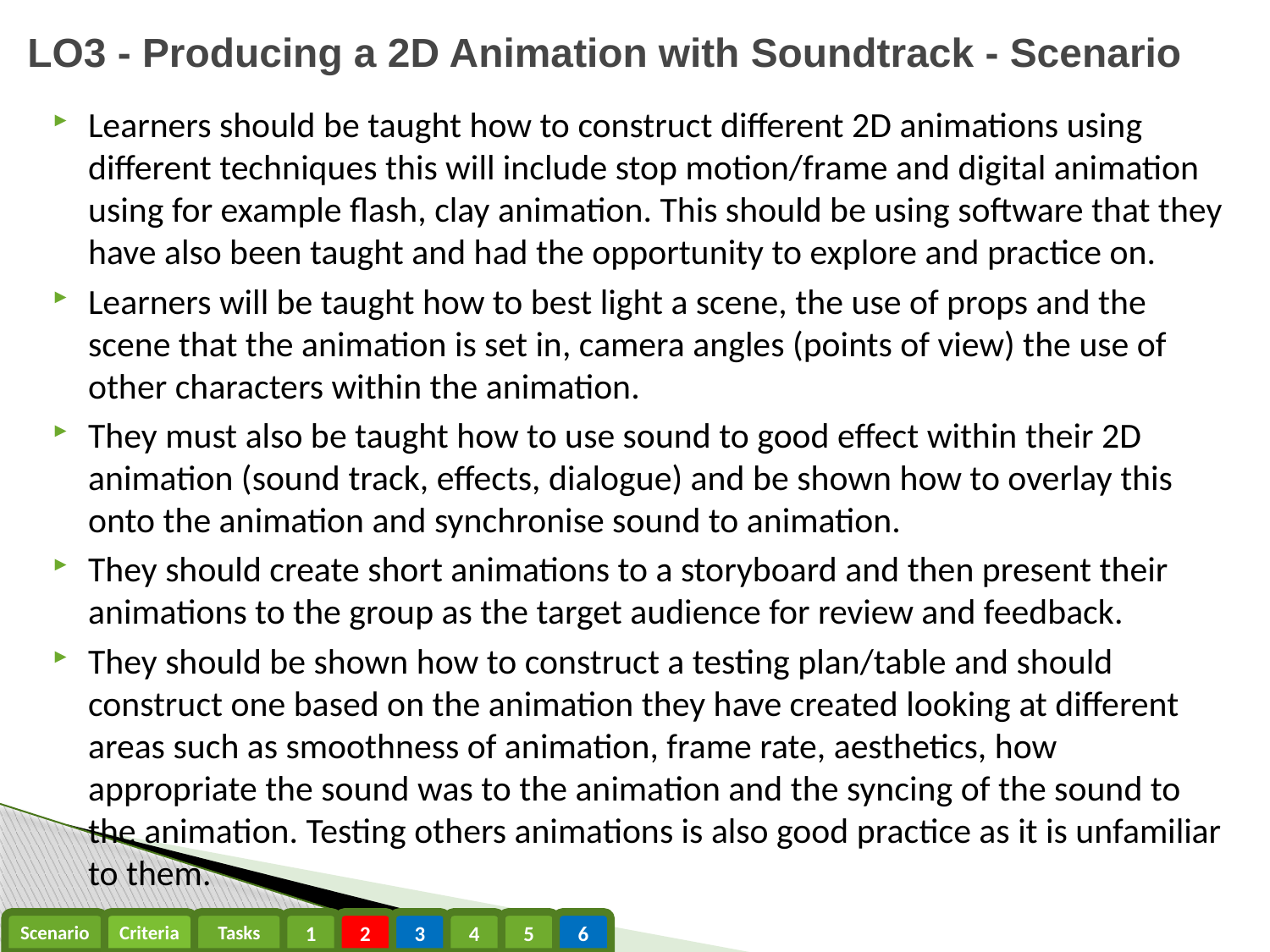

# LO3 - Producing a 2D Animation with Soundtrack - Scenario
Learners should be taught how to construct different 2D animations using different techniques this will include stop motion/frame and digital animation using for example flash, clay animation. This should be using software that they have also been taught and had the opportunity to explore and practice on.
Learners will be taught how to best light a scene, the use of props and the scene that the animation is set in, camera angles (points of view) the use of other characters within the animation.
They must also be taught how to use sound to good effect within their 2D animation (sound track, effects, dialogue) and be shown how to overlay this onto the animation and synchronise sound to animation.
They should create short animations to a storyboard and then present their animations to the group as the target audience for review and feedback.
They should be shown how to construct a testing plan/table and should construct one based on the animation they have created looking at different areas such as smoothness of animation, frame rate, aesthetics, how appropriate the sound was to the animation and the syncing of the sound to the animation. Testing others animations is also good practice as it is unfamiliar to them.